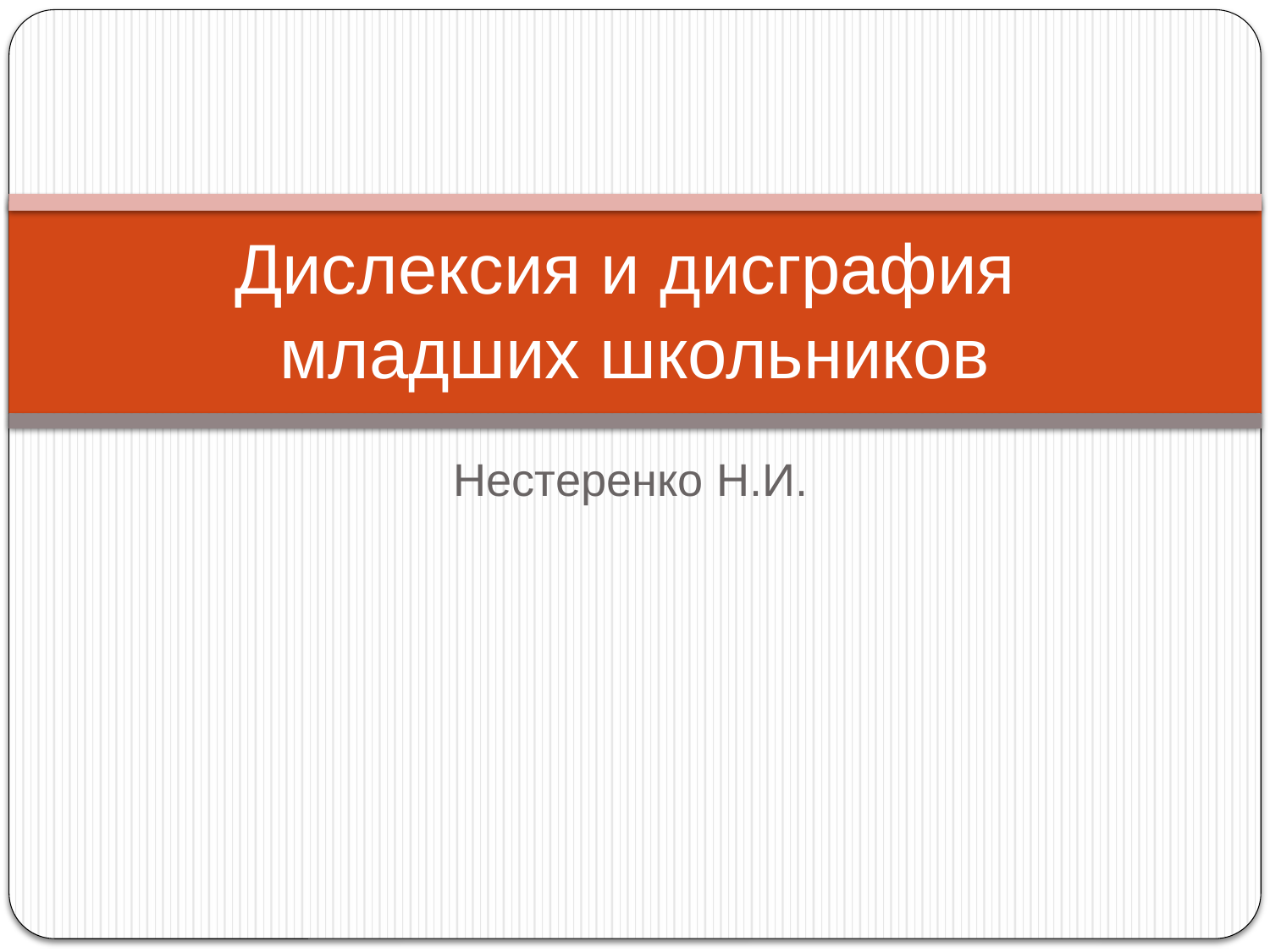

# Дислексия и дисграфия  младших школьников
 Нестеренко Н.И.